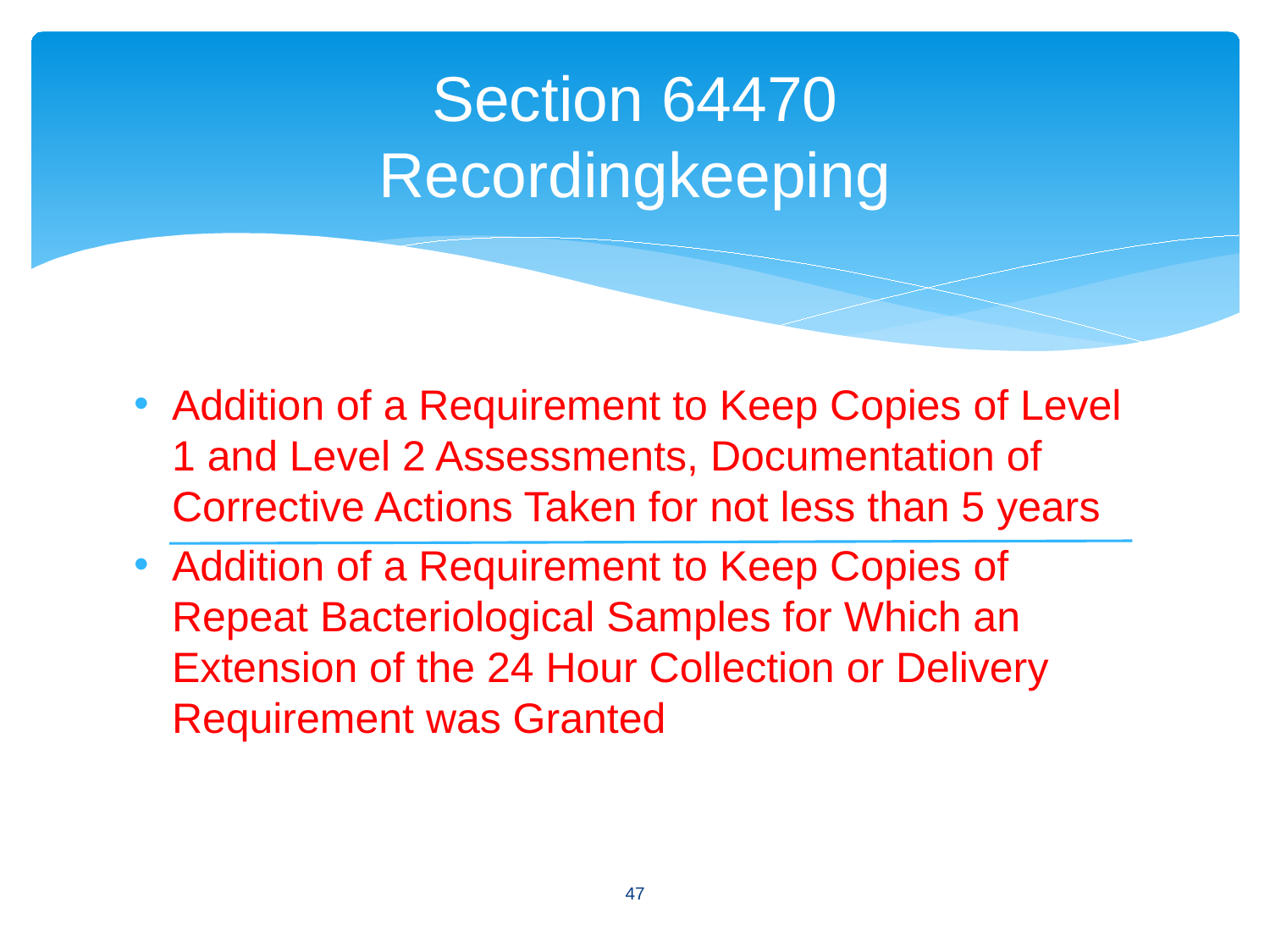

# Section 64470 Recordingkeeping
Addition of a Requirement to Keep Copies of Level 1 and Level 2 Assessments, Documentation of Corrective Actions Taken for not less than 5 years
Addition of a Requirement to Keep Copies of Repeat Bacteriological Samples for Which an Extension of the 24 Hour Collection or Delivery Requirement was Granted
47